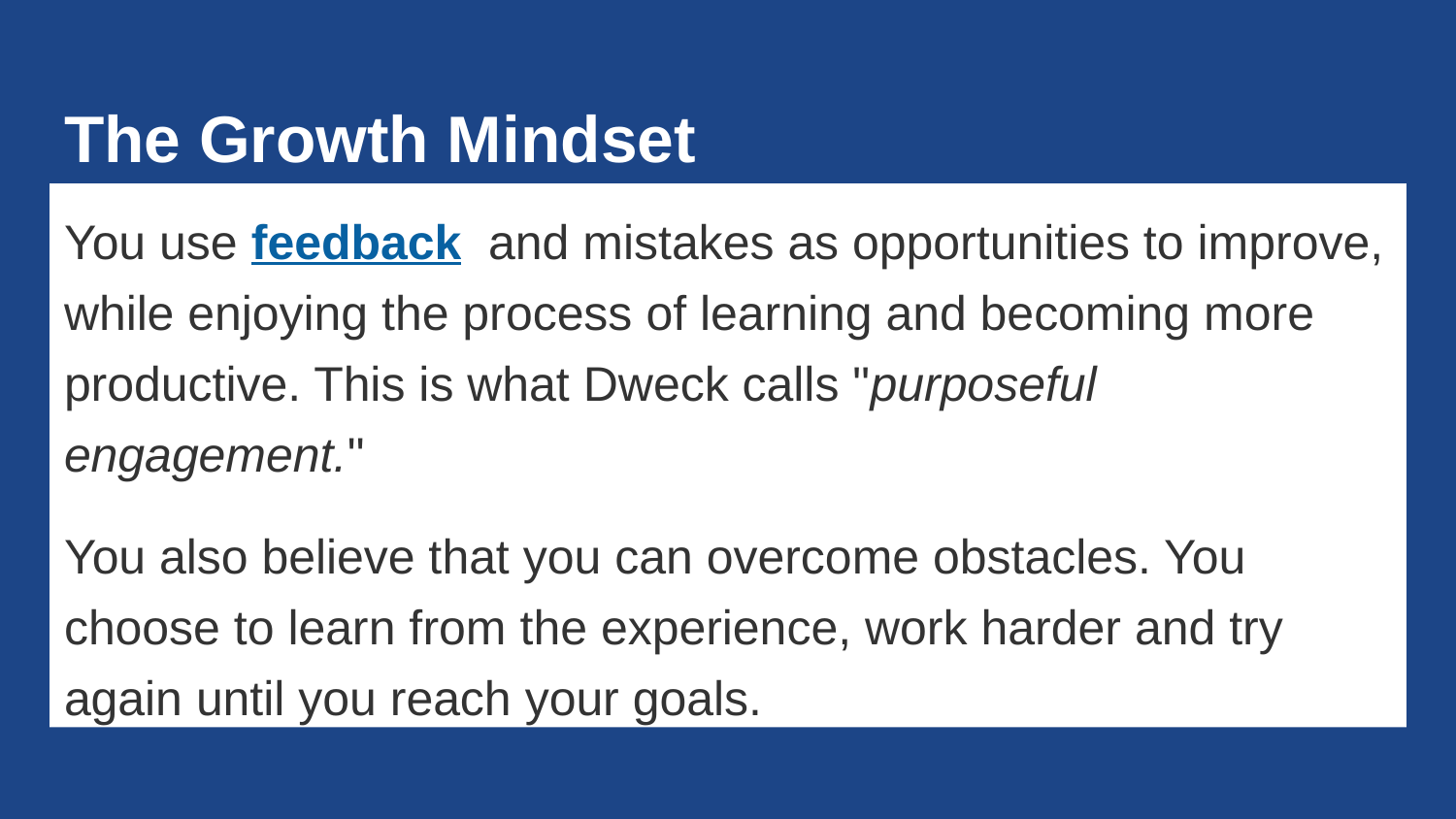

# The Growth Mindset

You use feedback  and mistakes as opportunities to improve, while enjoying the process of learning and becoming more productive. This is what Dweck calls "purposeful engagement."
You also believe that you can overcome obstacles. You choose to learn from the experience, work harder and try again until you reach your goals.